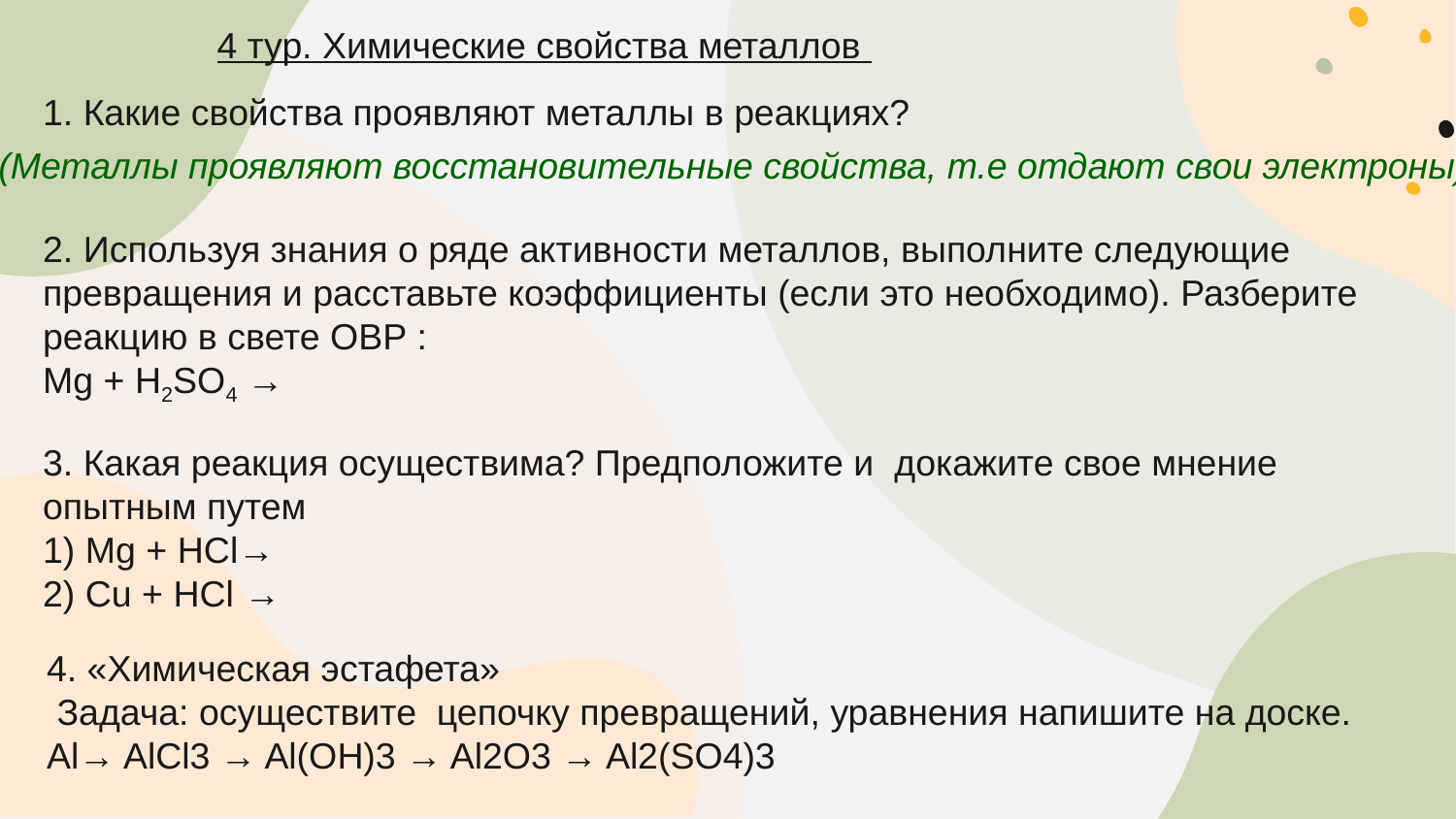

4 тур. Химические свойства металлов
1. Какие свойства проявляют металлы в реакциях?
(Металлы проявляют восстановительные свойства, т.е отдают свои электроны)
2. Используя знания о ряде активности металлов, выполните следующие превращения и расставьте коэффициенты (если это необходимо). Разберите реакцию в свете ОВР :
Mg + H2SO4 →

3. Какая реакция осуществима? Предположите и  докажите свое мнение опытным путем
1) Mg + НСl→
2) Cu + НСl →
4. «Химическая эстафета»
 Задача: осуществите  цепочку превращений, уравнения напишите на доске.
Al→ AlCl3 → Al(OH)3 → Al2O3 → Al2(SO4)3